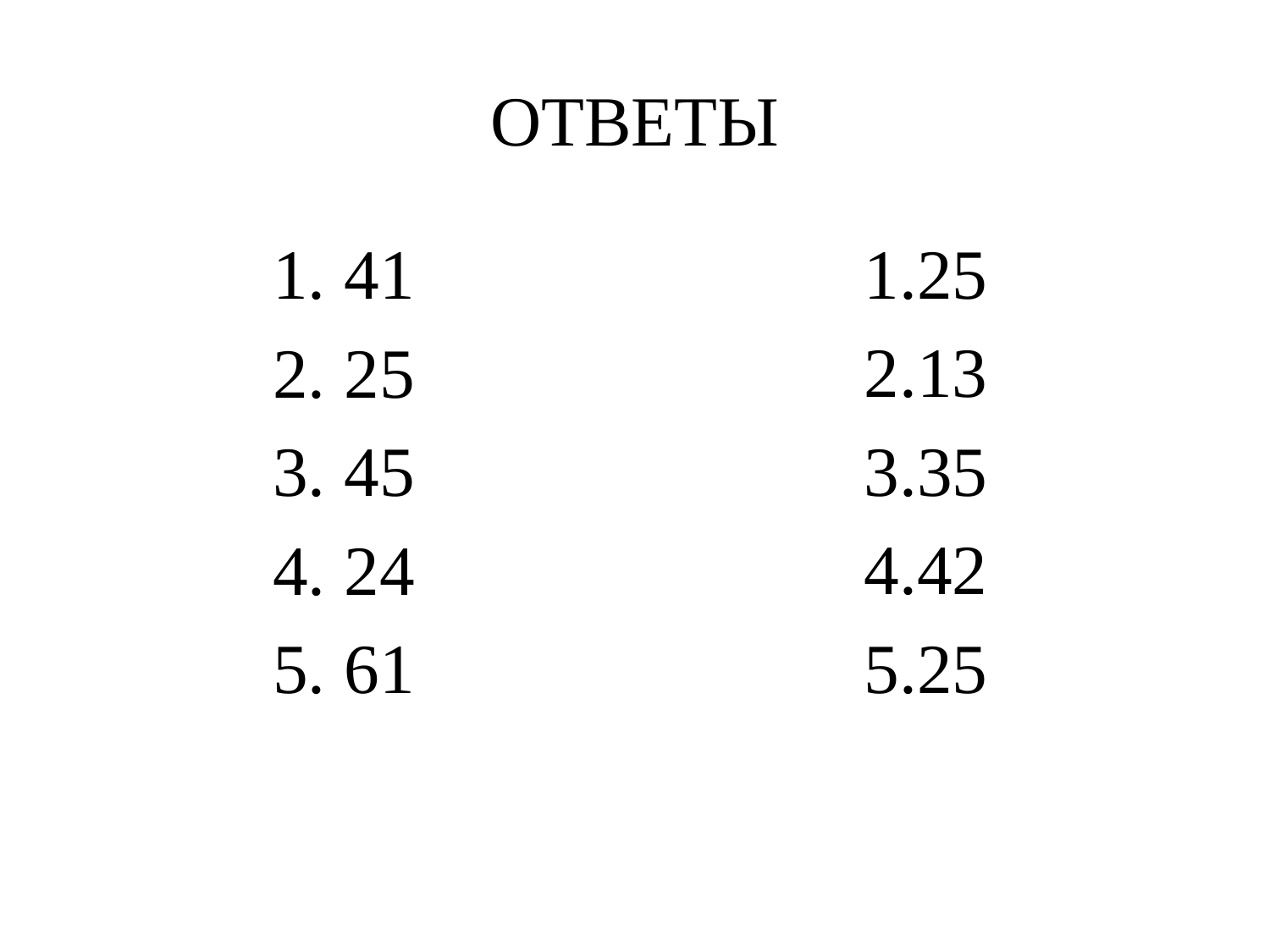

# ОТВЕТЫ
41
25
45
24
61
1.25
2.13
3.35
4.42
5.25